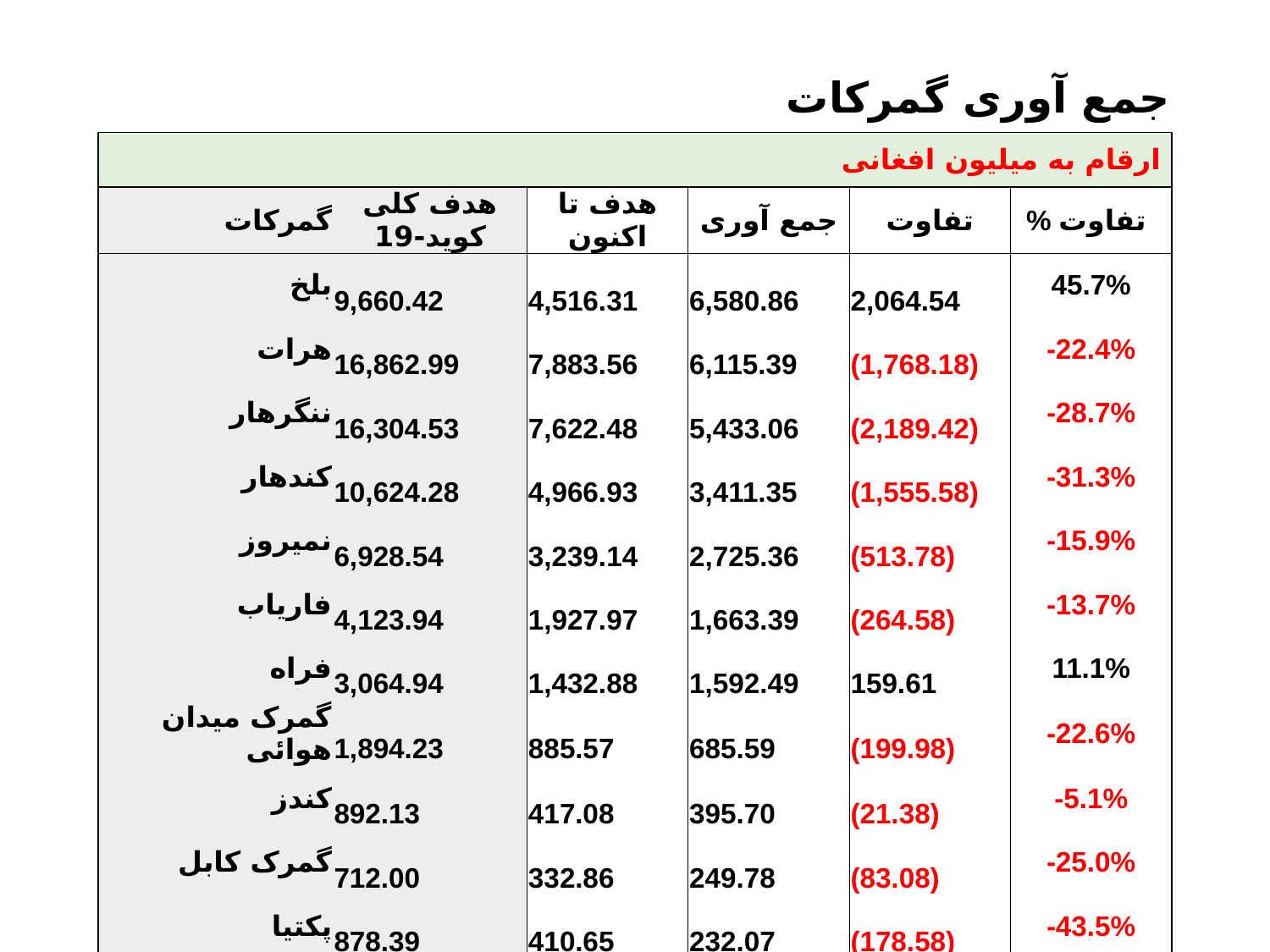

# جمع آوری گمرکات
| ارقام به میلیون افغانی |  |  |  |  |  |  |
| --- | --- | --- | --- | --- | --- | --- |
|  | گمرکات | هدف کلی کوید-19 | هدف تا اکنون | جمع آوری | تفاوت | % تفاوت |
|  | بلخ | 9,660.42 | 4,516.31 | 6,580.86 | 2,064.54 | 45.7% |
|  | هرات | 16,862.99 | 7,883.56 | 6,115.39 | (1,768.18) | -22.4% |
|  | ننگرهار | 16,304.53 | 7,622.48 | 5,433.06 | (2,189.42) | -28.7% |
|  | کندهار | 10,624.28 | 4,966.93 | 3,411.35 | (1,555.58) | -31.3% |
|  | نمیروز | 6,928.54 | 3,239.14 | 2,725.36 | (513.78) | -15.9% |
|  | فاریاب | 4,123.94 | 1,927.97 | 1,663.39 | (264.58) | -13.7% |
|  | فراه | 3,064.94 | 1,432.88 | 1,592.49 | 159.61 | 11.1% |
|  | گمرک میدان هوائی | 1,894.23 | 885.57 | 685.59 | (199.98) | -22.6% |
|  | کندز | 892.13 | 417.08 | 395.70 | (21.38) | -5.1% |
|  | گمرک کابل | 712.00 | 332.86 | 249.78 | (83.08) | -25.0% |
|  | پکتیا | 878.39 | 410.65 | 232.07 | (178.58) | -43.5% |
|  | خوست | 982.06 | 459.12 | 206.92 | (252.20) | -54.9% |
|  | پکتیکا | 862.89 | 403.41 | 82.91 | (320.49) | -79.4% |
|  | گمرک پوست پارسل | 28.46 | 13.30 | 13.89 | 0.59 | 4.4% |
|  | تخار | 18.02 | 8.4 | 1.42 | (7.01) | -83.2% |
|  | بدشان | 4.37 | 2.04 | 0.97 | (1.07) | -52.6% |
|  | کنرهار | 3.09 | 1.44 | 0.00 | (1.44) | -99.9% |
|  | مجموع | 73,845.28 | 34,523.17 | 29,391.14 | (5,132.03) | -14.9% |